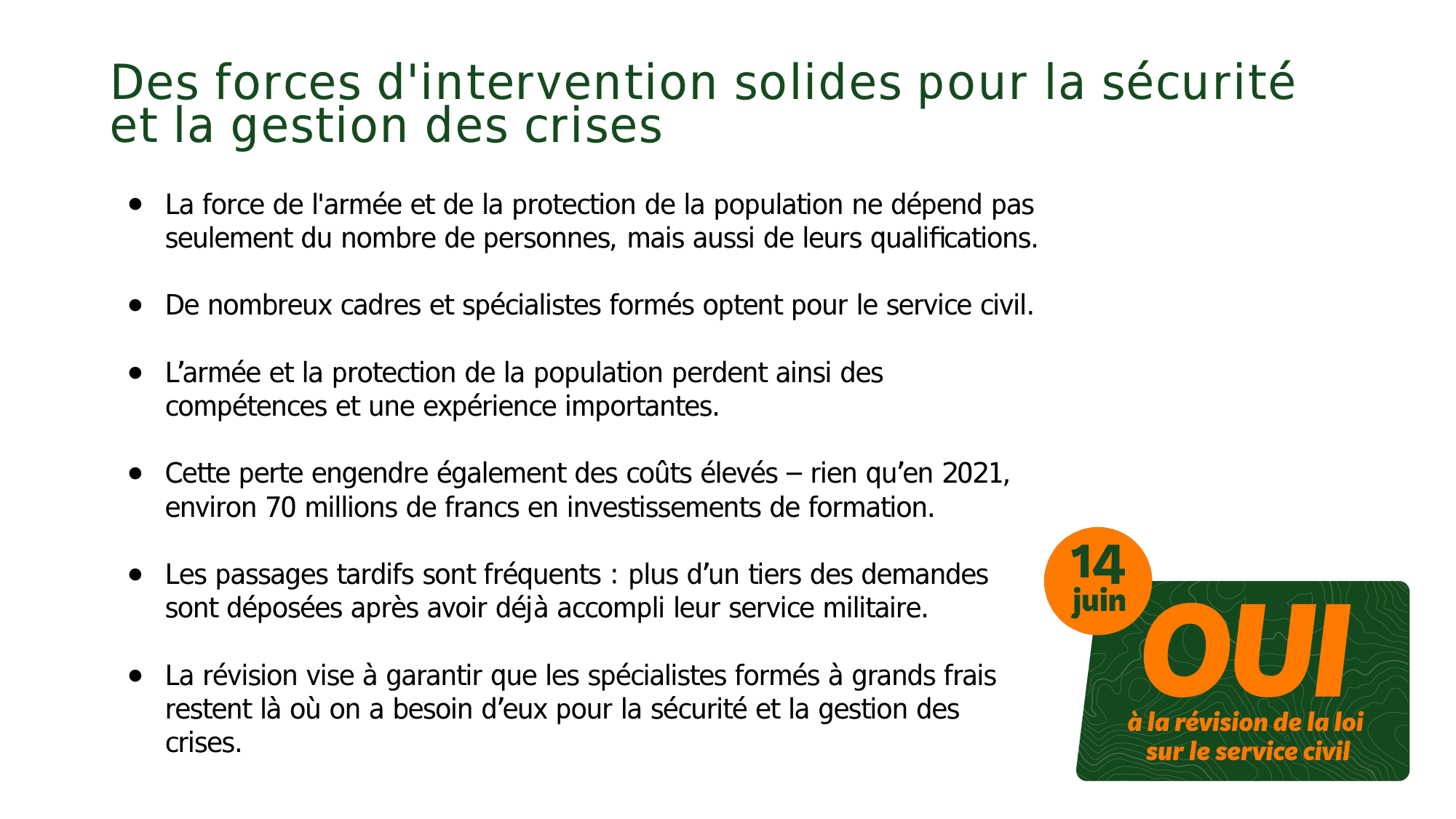

# Des forces d'intervention solides pour la sécurité et la gestion des crises
La force de l'armée et de la protection de la population ne dépend pas seulement du nombre de personnes, mais aussi de leurs qualifications.

De nombreux cadres et spécialistes formés optent pour le service civil.

L’armée et la protection de la population perdent ainsi des compétences et une expérience importantes.

Cette perte engendre également des coûts élevés – rien qu’en 2021, environ 70 millions de francs en investissements de formation.

Les passages tardifs sont fréquents : plus d’un tiers des demandes sont déposées après avoir déjà accompli leur service militaire.

La révision vise à garantir que les spécialistes formés à grands frais
restent là où on a besoin d’eux pour la sécurité et la gestion des crises.